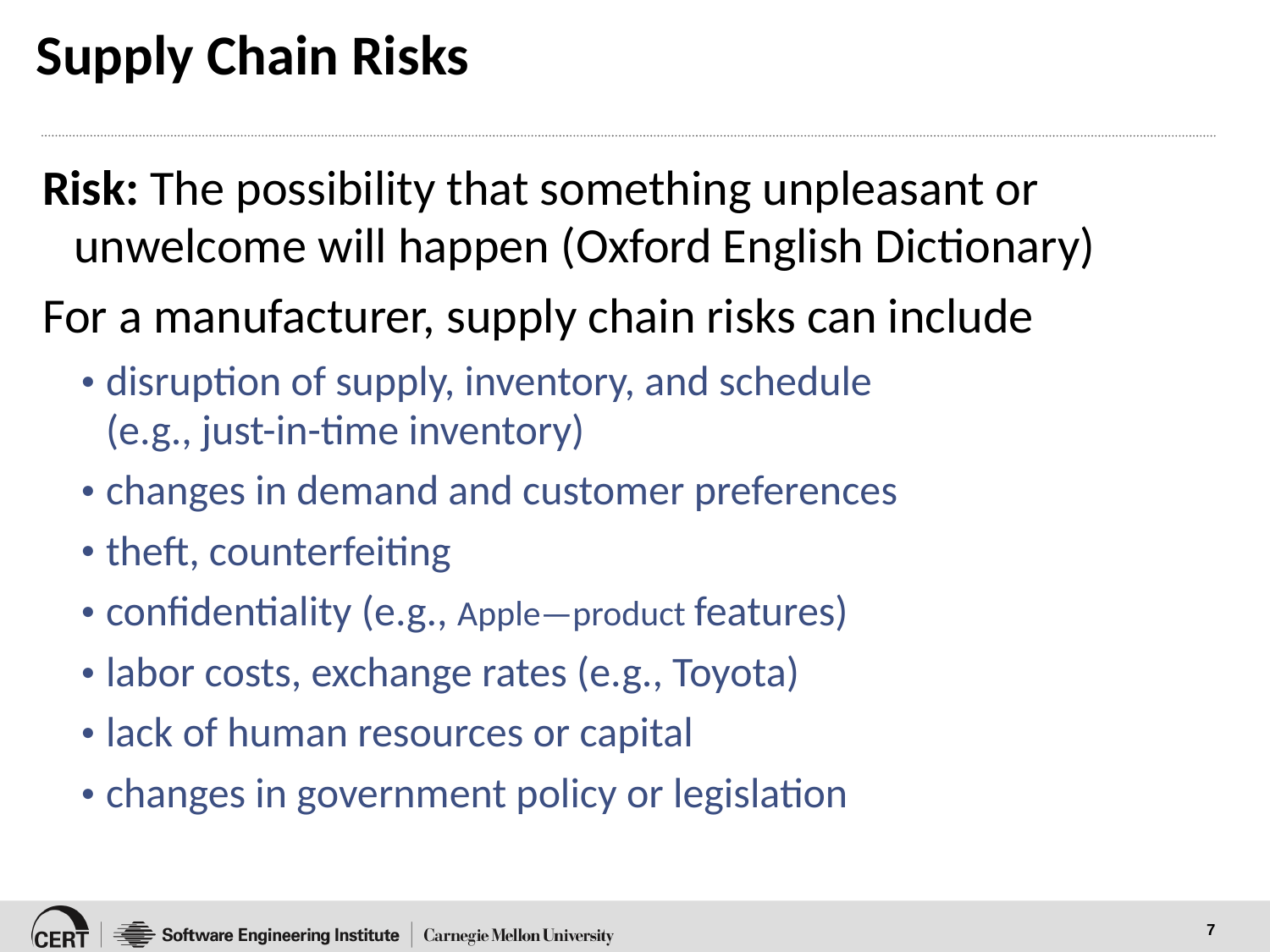

# Supply Chain Risks
Risk: The possibility that something unpleasant or unwelcome will happen (Oxford English Dictionary)
For a manufacturer, supply chain risks can include
disruption of supply, inventory, and schedule
(e.g., just-in-time inventory)
changes in demand and customer preferences
theft, counterfeiting
confidentiality (e.g., Apple—product features)
labor costs, exchange rates (e.g., Toyota)
lack of human resources or capital
changes in government policy or legislation